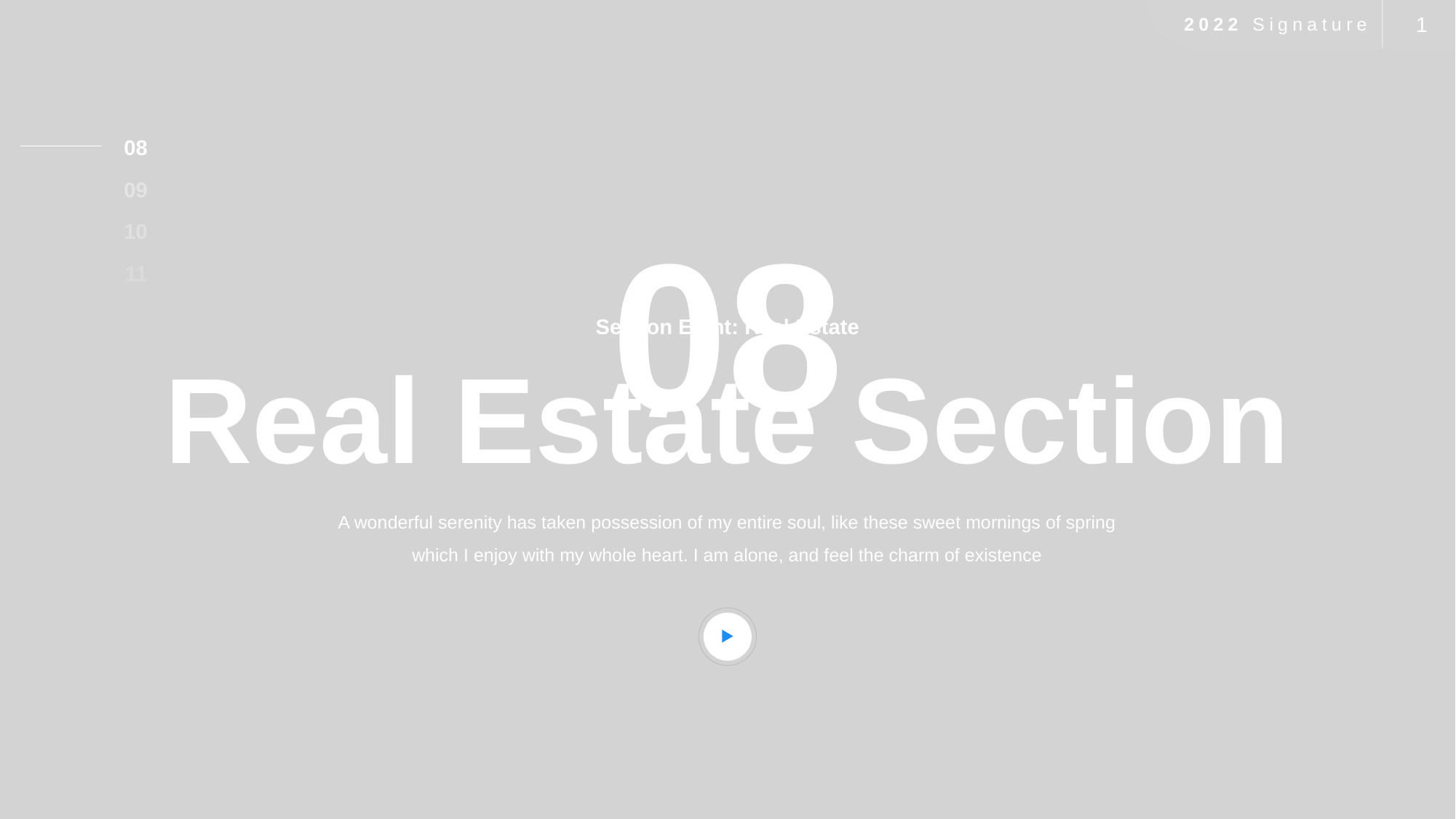

1
2022 Signature
08
09
10
11
08
Section Eight: Real Estate
Real Estate Section
A wonderful serenity has taken possession of my entire soul, like these sweet mornings of spring which I enjoy with my whole heart. I am alone, and feel the charm of existence